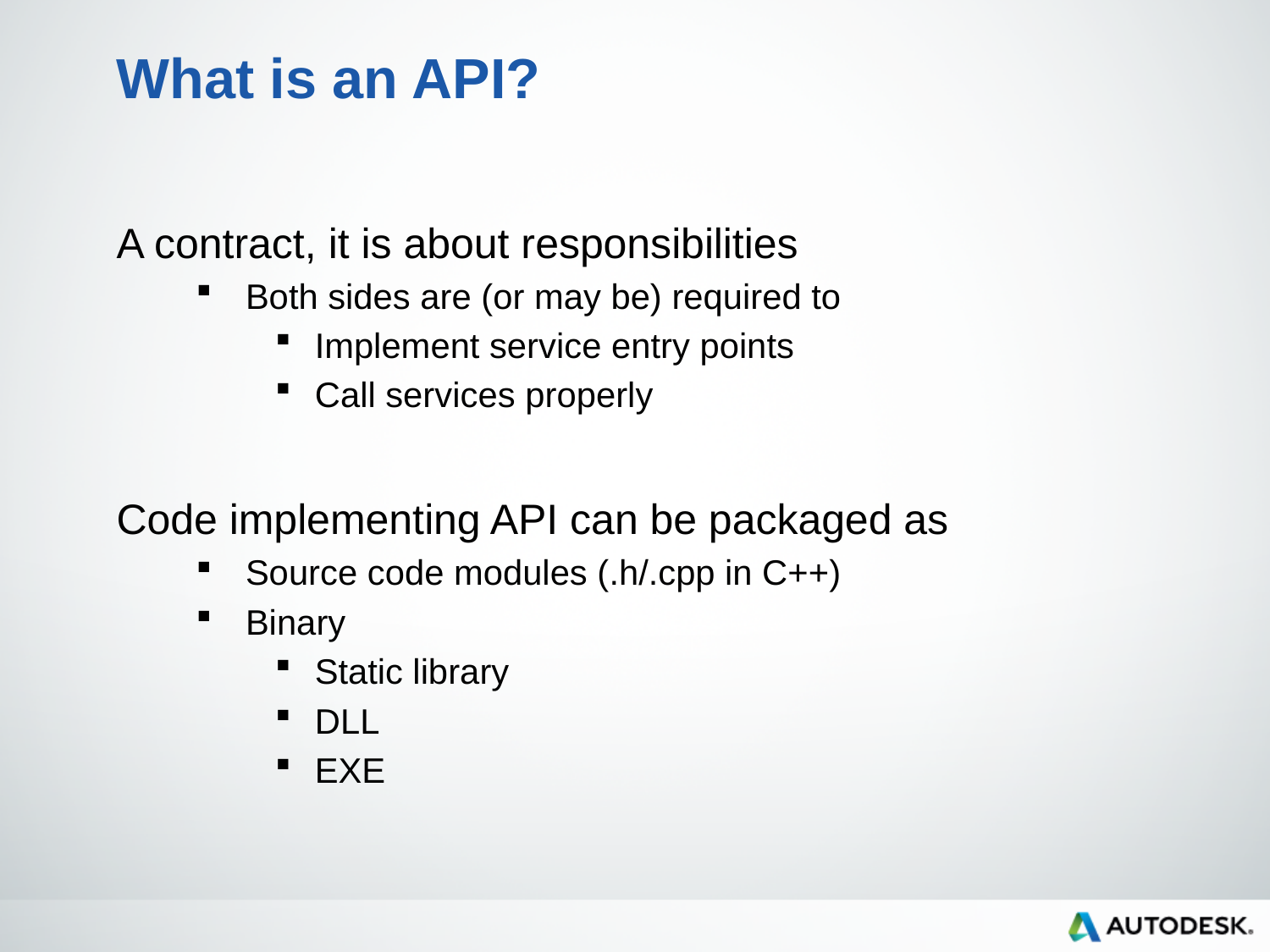

# What is an API?
A contract, it is about responsibilities
Both sides are (or may be) required to
Implement service entry points
Call services properly

Code implementing API can be packaged as
Source code modules (.h/.cpp in C++)
Binary
Static library
DLL
EXE